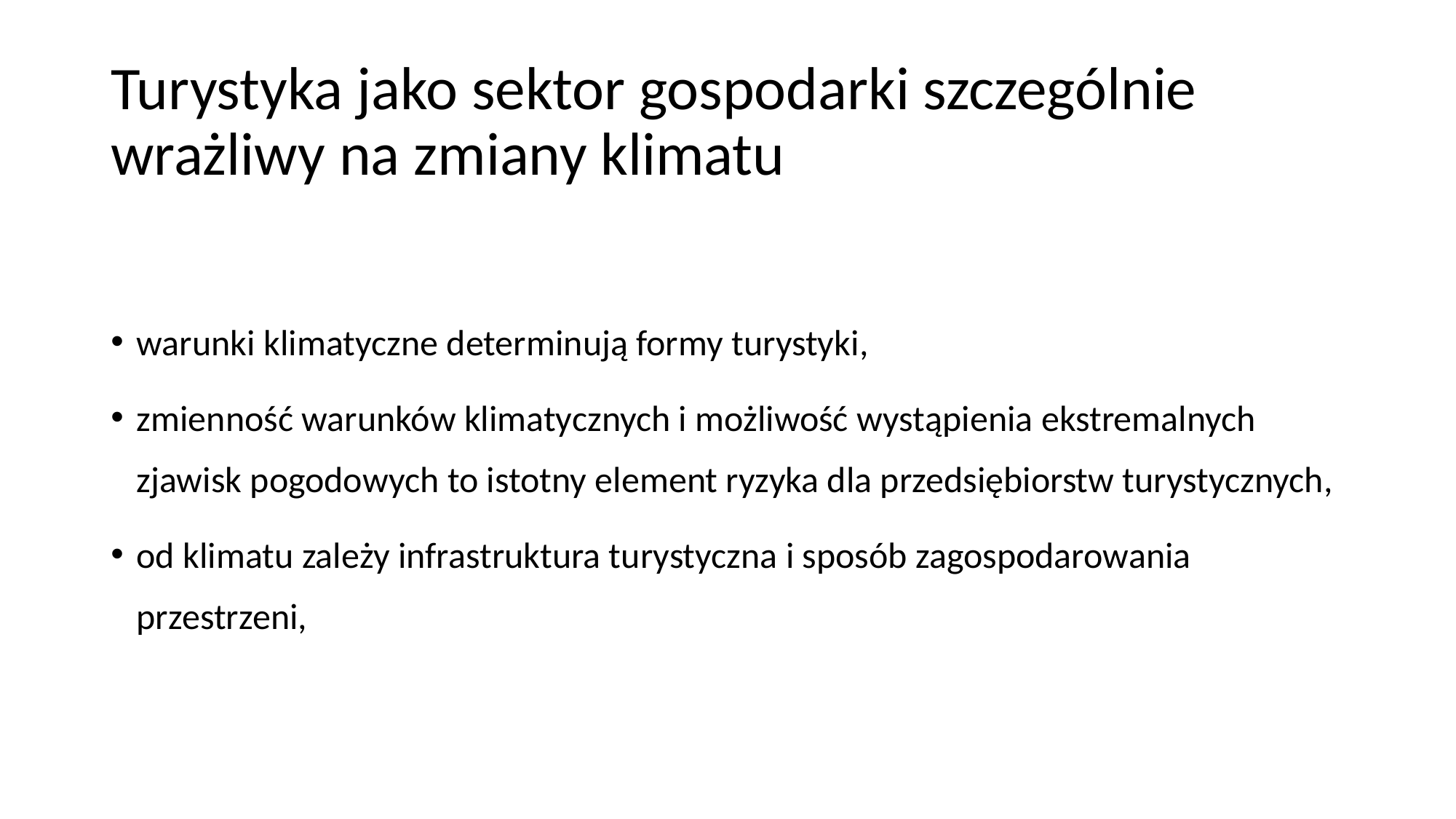

# Turystyka jako sektor gospodarki szczególnie wrażliwy na zmiany klimatu
warunki klimatyczne determinują formy turystyki,
zmienność warunków klimatycznych i możliwość wystąpienia ekstremalnych zjawisk pogodowych to istotny element ryzyka dla przedsiębiorstw turystycznych,
od klimatu zależy infrastruktura turystyczna i sposób zagospodarowania przestrzeni,